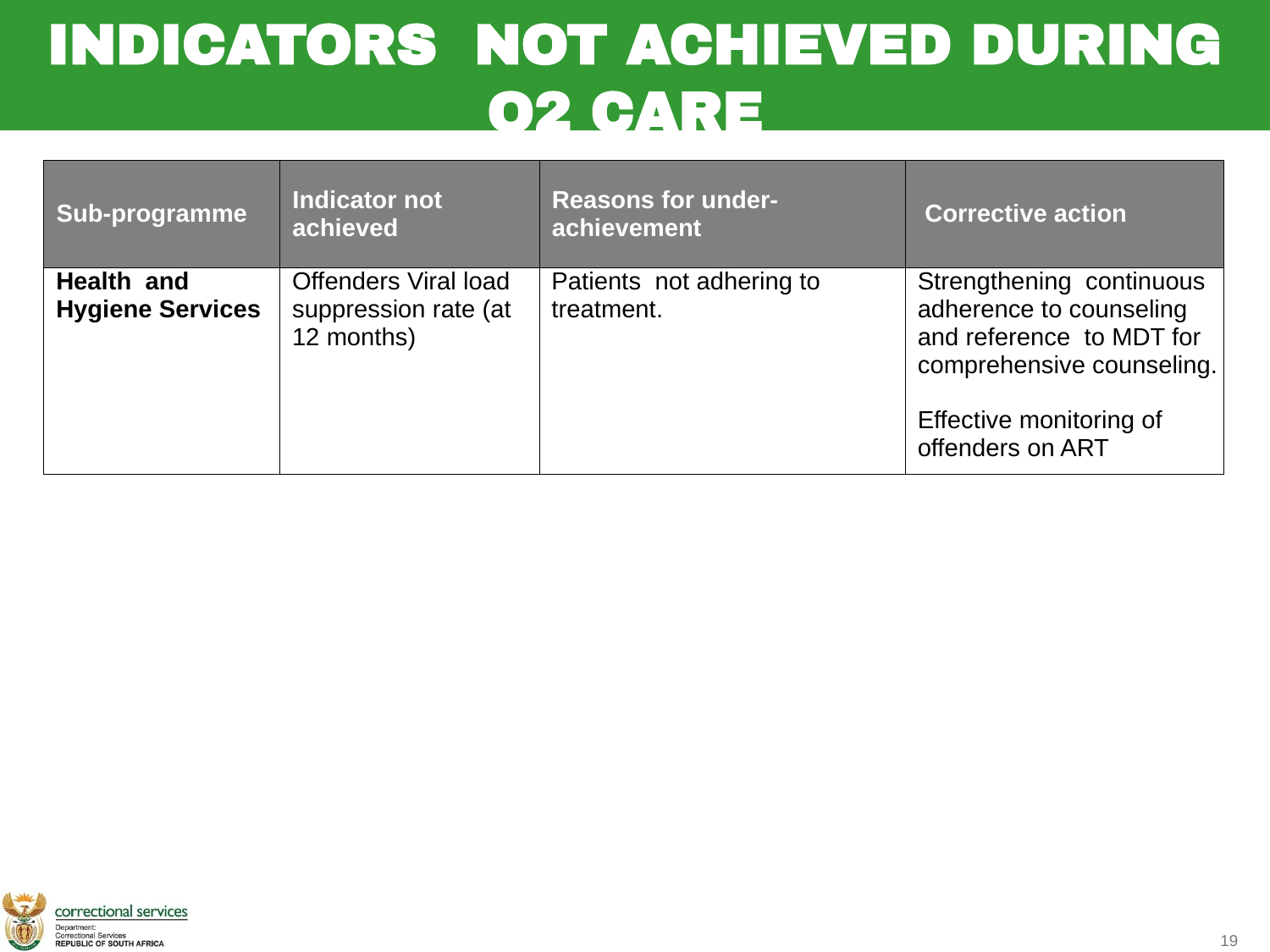

INDICATORS  NOT ACHIEVED DURING Q2 CARE
| Sub-programme | Indicator not achieved | Reasons for under-achievement | Corrective action |
| --- | --- | --- | --- |
| Health and Hygiene Services | Offenders Viral load suppression rate (at 12 months) | Patients not adhering to treatment. | Strengthening continuous adherence to counseling and reference to MDT for comprehensive counseling. Effective monitoring of offenders on ART |